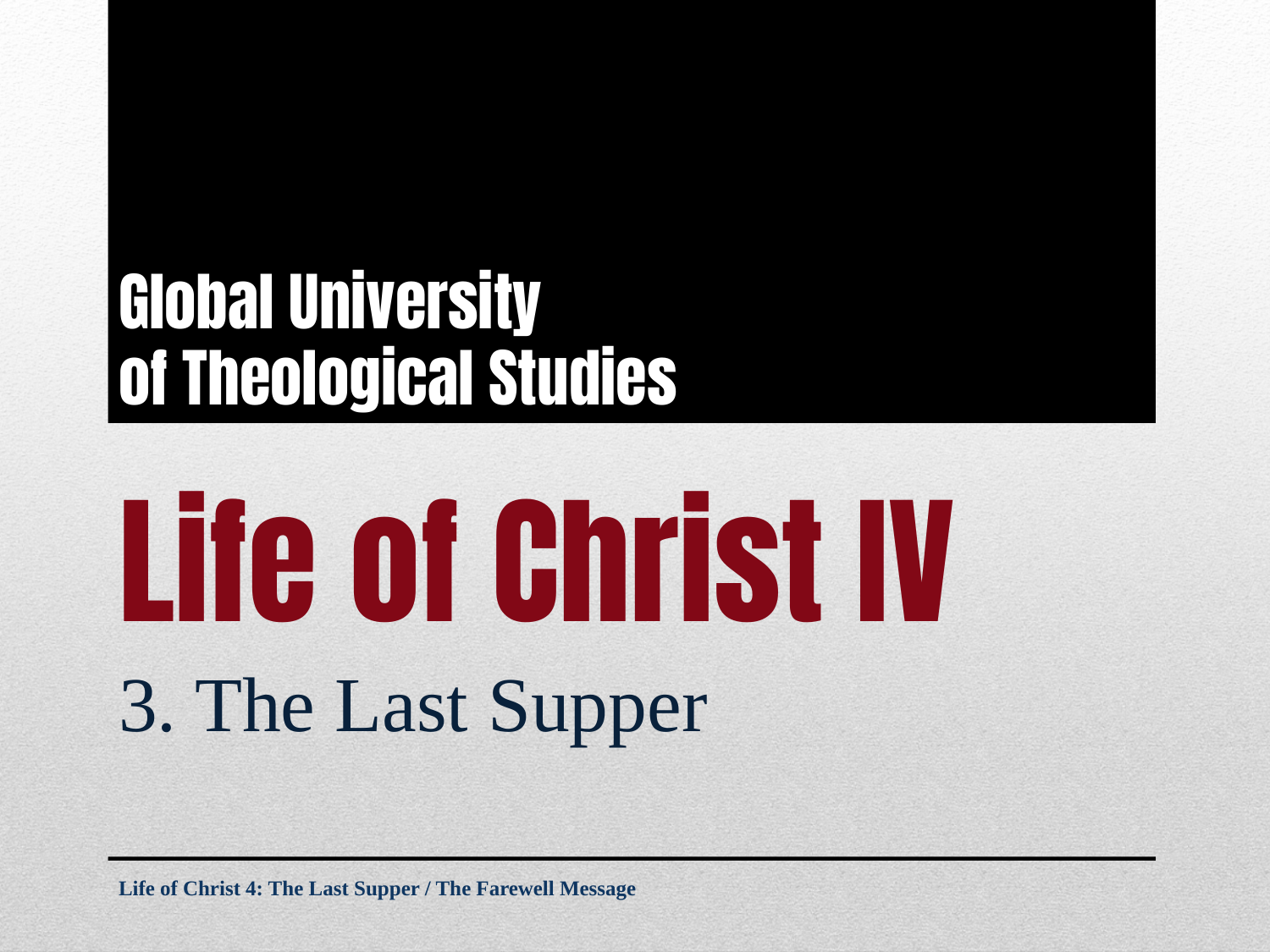

Global University
of Theological Studies
# Life of Christ IV
3. The Last Supper
Life of Christ 4: The Last Supper / The Farewell Message